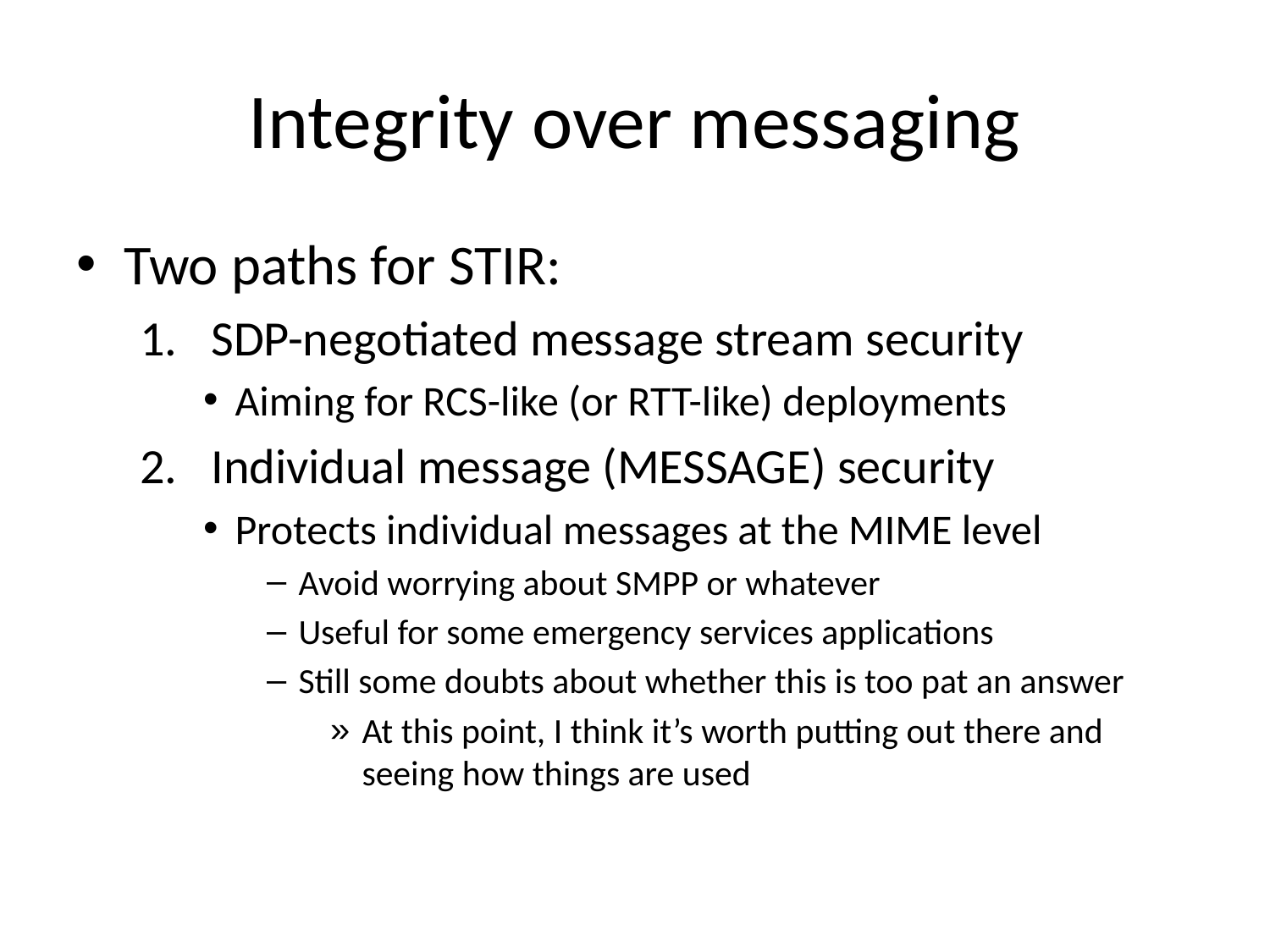

# Integrity over messaging
Two paths for STIR:
SDP-negotiated message stream security
Aiming for RCS-like (or RTT-like) deployments
Individual message (MESSAGE) security
Protects individual messages at the MIME level
Avoid worrying about SMPP or whatever
Useful for some emergency services applications
Still some doubts about whether this is too pat an answer
At this point, I think it’s worth putting out there and seeing how things are used